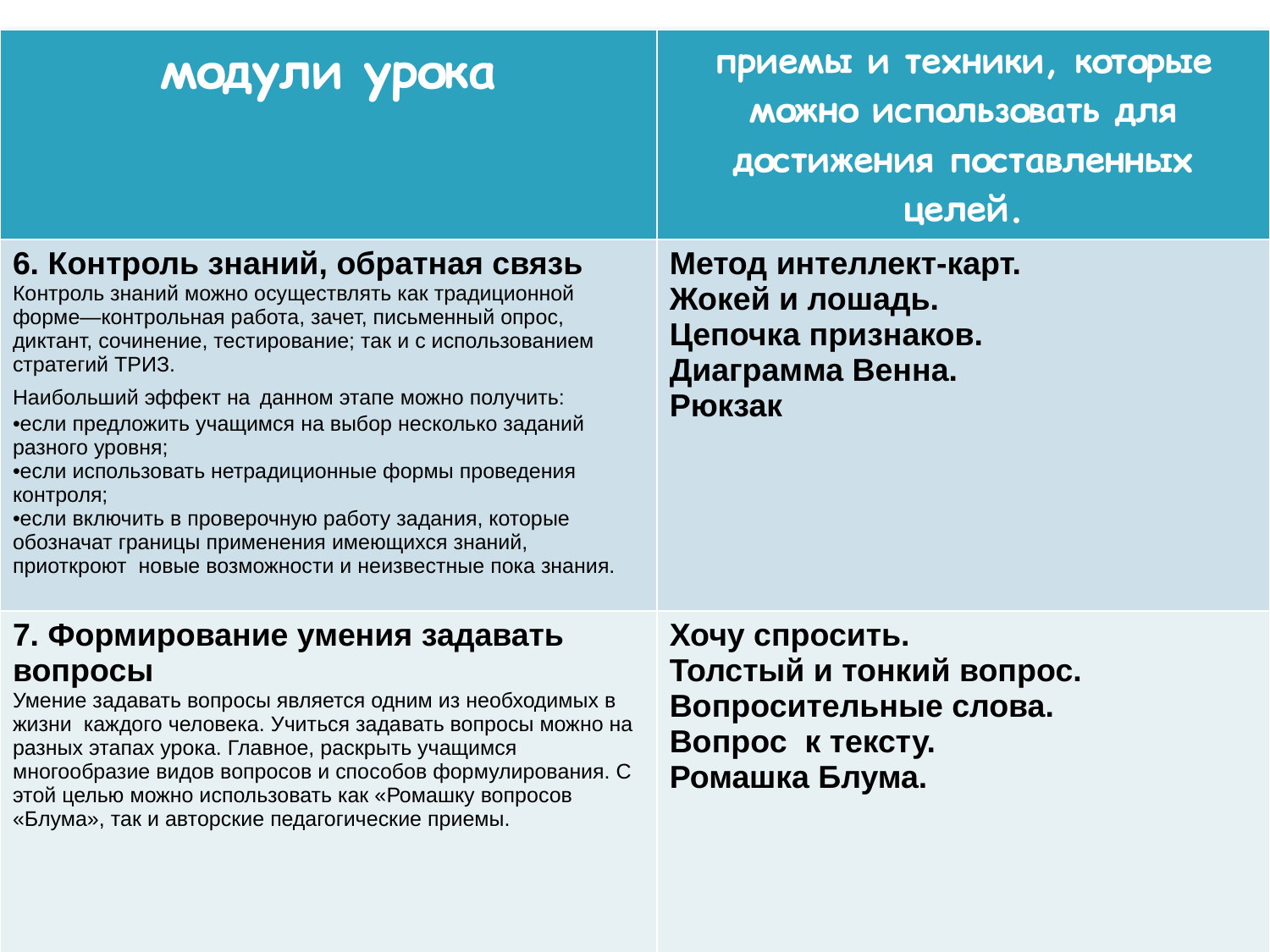

| модули урока | приемы и техники, которые можно использовать для достижения поставленных целей. |
| --- | --- |
| 6. Контроль знаний, обратная связь Контроль знаний можно осуществлять как традиционной форме—контрольная работа, зачет, письменный опрос, диктант, сочинение, тестирование; так и с использованием стратегий ТРИЗ. Наибольший эффект на данном этапе можно получить: если предложить учащимся на выбор несколько заданий разного уровня; если использовать нетрадиционные формы проведения контроля; если включить в проверочную работу задания, которые обозначат границы применения имеющихся знаний, приоткроют  новые возможности и неизвестные пока знания. | Метод интеллект-карт. Жокей и лошадь. Цепочка признаков. Диаграмма Венна. Рюкзак |
| 7. Формирование умения задавать вопросы Умение задавать вопросы является одним из необходимых в жизни  каждого человека. Учиться задавать вопросы можно на разных этапах урока. Главное, раскрыть учащимся многообразие видов вопросов и способов формулирования. С этой целью можно использовать как «Ромашку вопросов «Блума», так и авторские педагогические приемы. | Хочу спросить. Толстый и тонкий вопрос. Вопросительные слова. Вопрос  к тексту. Ромашка Блума. |